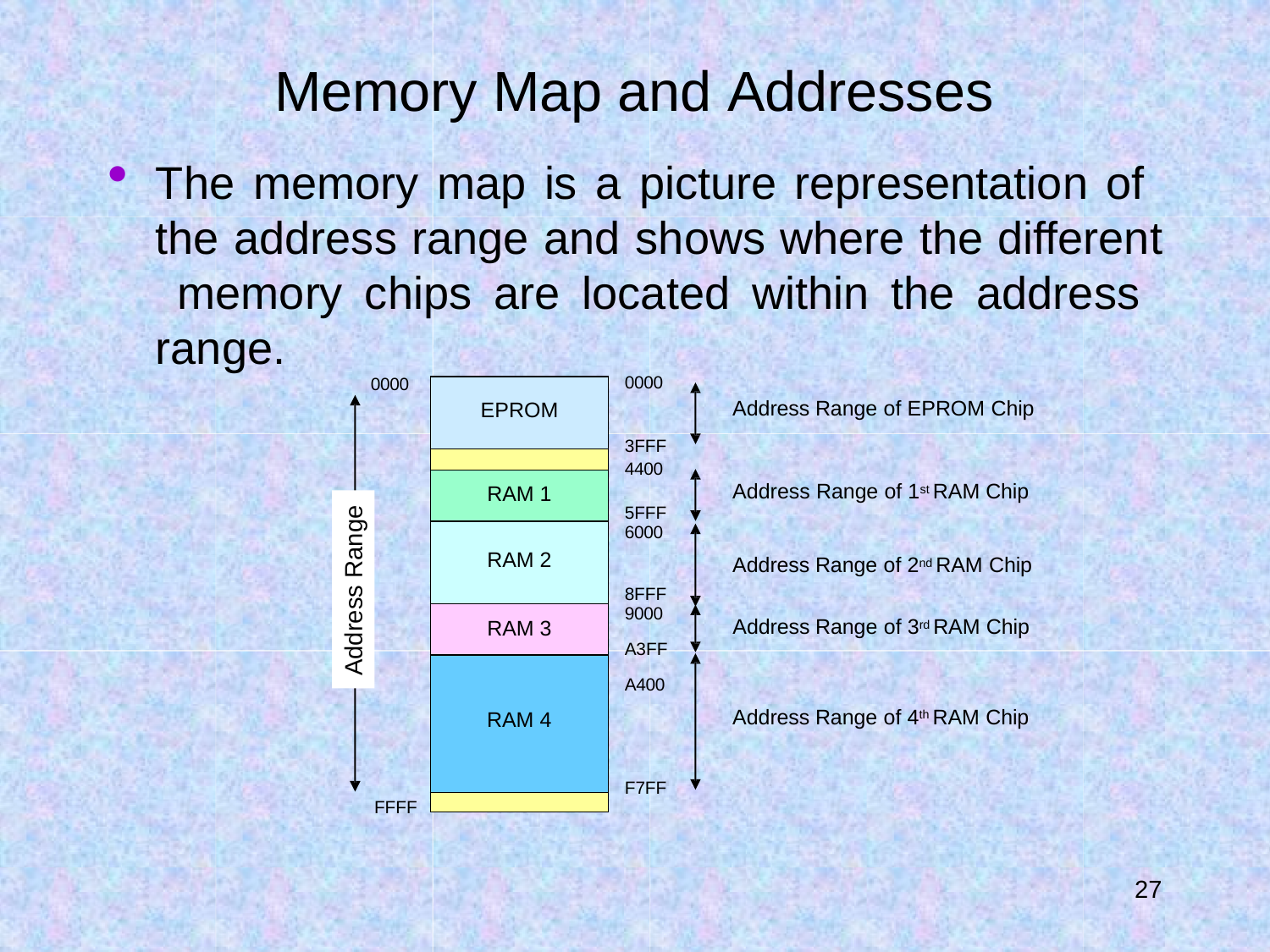

# Memory Map and Addresses
The memory map is a picture representation of  the address range and shows where the different  memory chips are located within the address  range.
0000
0000
| EPROM |
| --- |
|  |
| RAM 1 |
| RAM 2 |
| RAM 3 |
| RAM 4 |
|  |

Address Range of EPROM Chip
3FFF
4400
Address Range of 1st RAM Chip
5FFF
6000
Address Range of 2nd RAM Chip

Address Range

8FFF
9000

A3FF  A400

Address Range of 3rd RAM Chip

Address Range of 4th RAM Chip

F7FF
FFFF
27